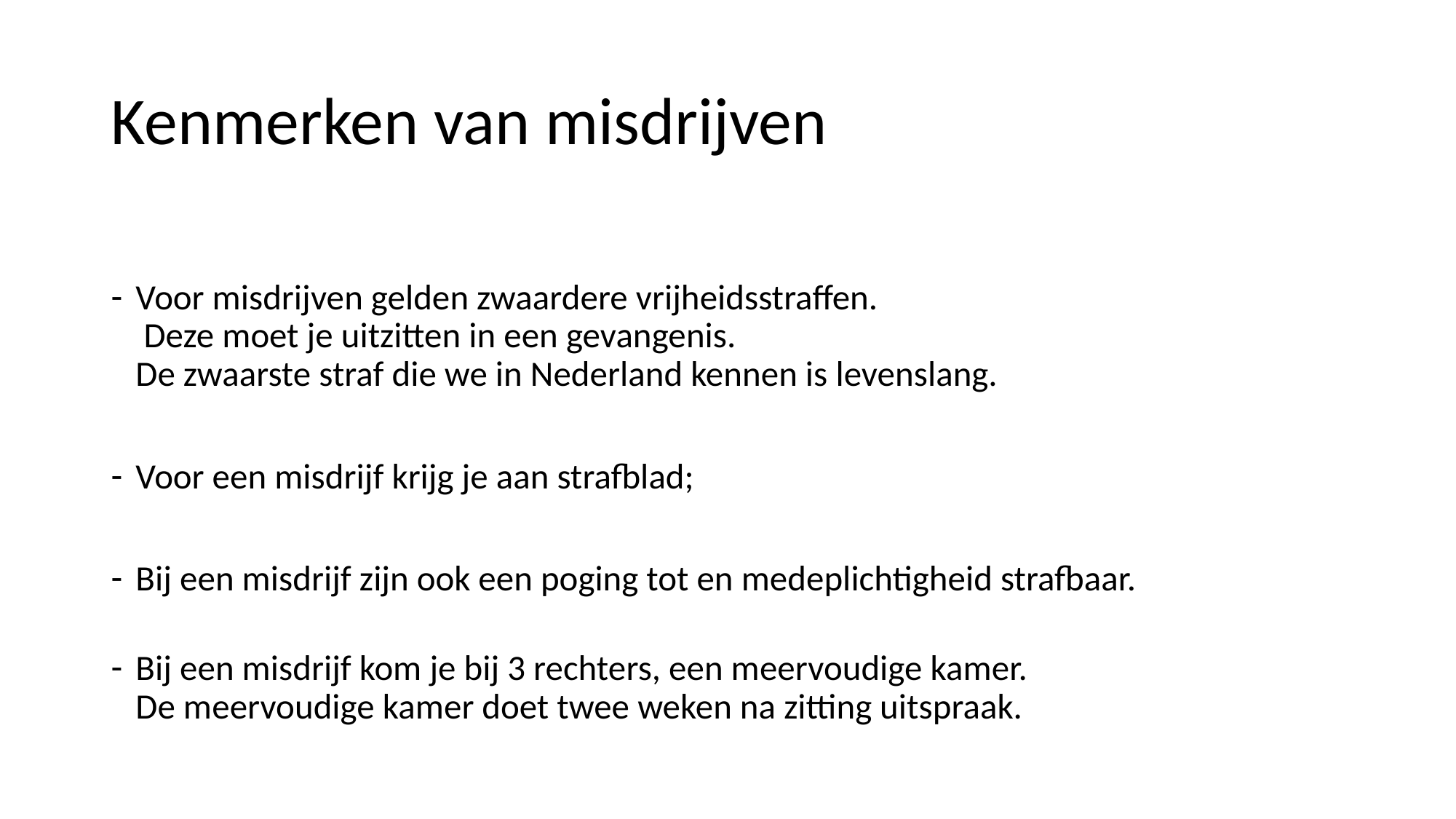

# Kenmerken van misdrijven

Voor misdrijven gelden zwaardere vrijheidsstraffen.
 Deze moet je uitzitten in een gevangenis.
De zwaarste straf die we in Nederland kennen is levenslang.

Voor een misdrijf krijg je aan strafblad;

Bij een misdrijf zijn ook een poging tot en medeplichtigheid strafbaar.
Bij een misdrijf kom je bij 3 rechters, een meervoudige kamer.
De meervoudige kamer doet twee weken na zitting uitspraak.